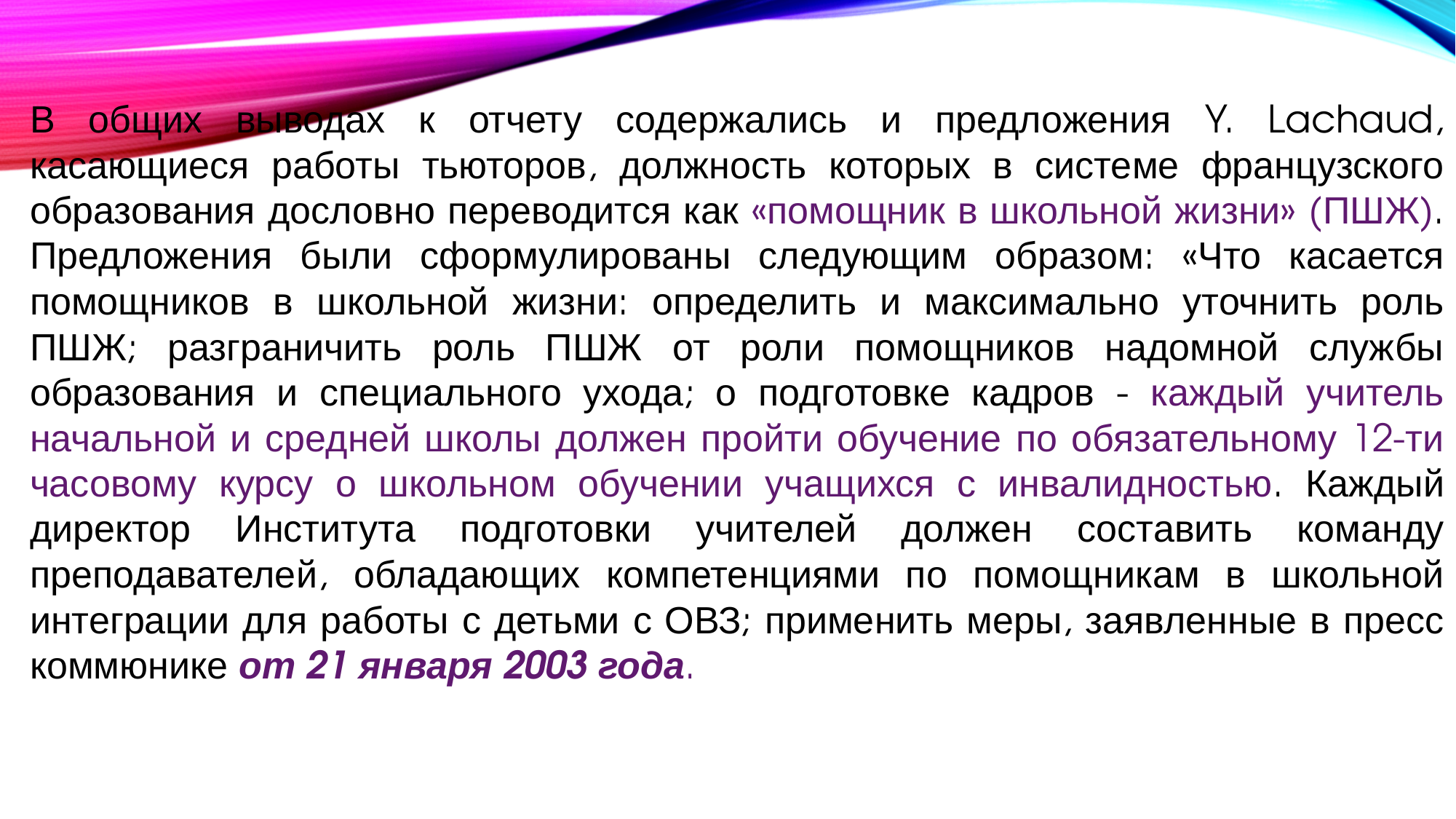

В общих выводах к отчету содержались и предложения Y. Lachaud, касающиеся работы тьюторов, должность которых в системе французского образования дословно переводится как «помощник в школьной жизни» (ПШЖ). Предложения были сформулированы следующим образом: «Что касается помощников в школьной жизни: определить и максимально уточнить роль ПШЖ; разграничить роль ПШЖ от роли помощников надомной службы образования и специального ухода; о подготовке кадров - каждый учитель начальной и средней школы должен пройти обучение по обязательному 12-ти часовому курсу о школьном обучении учащихся с инвалидностью. Каждый директор Института подготовки учителей должен составить команду преподавателей, обладающих компетенциями по помощникам в школьной интеграции для работы с детьми с ОВЗ; применить меры, заявленные в пресс коммюнике от 21 января 2003 года.